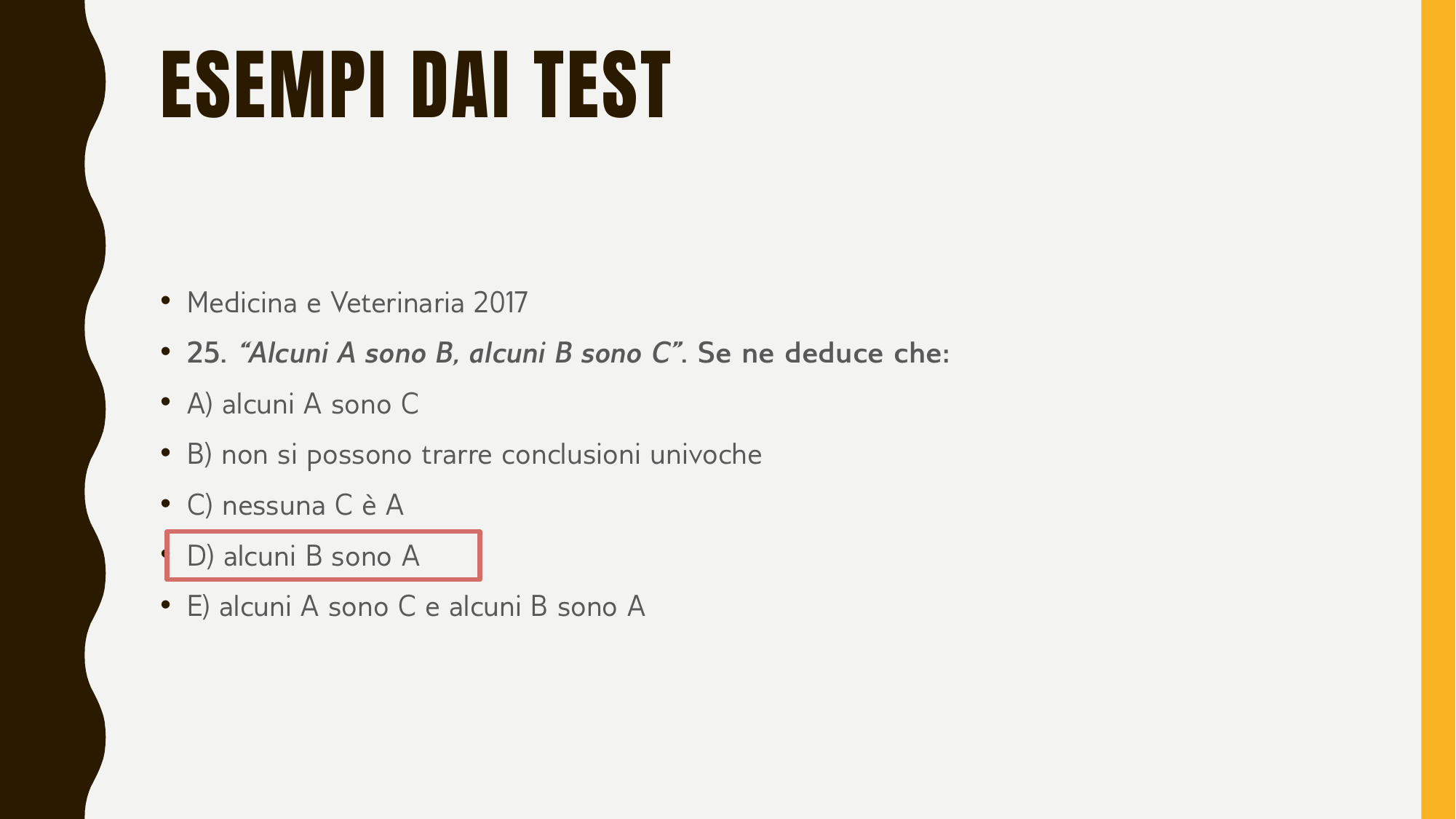

# Esempi dai test
Medicina e Veterinaria 2017
25. “Alcuni A sono B, alcuni B sono C”. Se ne deduce che:
A) alcuni A sono C
B) non si possono trarre conclusioni univoche
C) nessuna C è A
D) alcuni B sono A
E) alcuni A sono C e alcuni B sono A